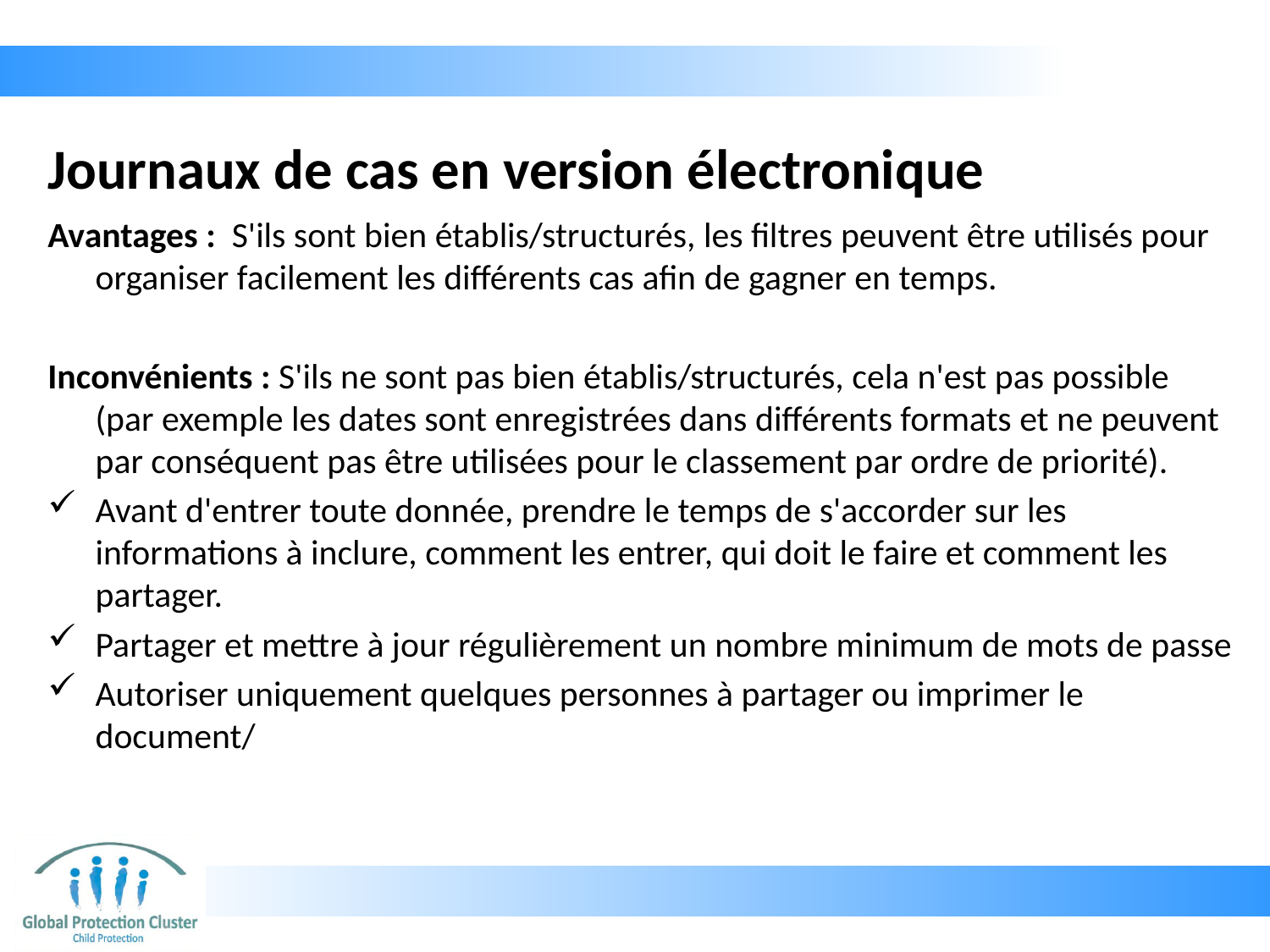

# Journaux de cas en version électronique
Avantages :  S'ils sont bien établis/structurés, les filtres peuvent être utilisés pour organiser facilement les différents cas afin de gagner en temps.

Inconvénients : S'ils ne sont pas bien établis/structurés, cela n'est pas possible (par exemple les dates sont enregistrées dans différents formats et ne peuvent par conséquent pas être utilisées pour le classement par ordre de priorité).
Avant d'entrer toute donnée, prendre le temps de s'accorder sur les informations à inclure, comment les entrer, qui doit le faire et comment les partager.
Partager et mettre à jour régulièrement un nombre minimum de mots de passe
Autoriser uniquement quelques personnes à partager ou imprimer le document/